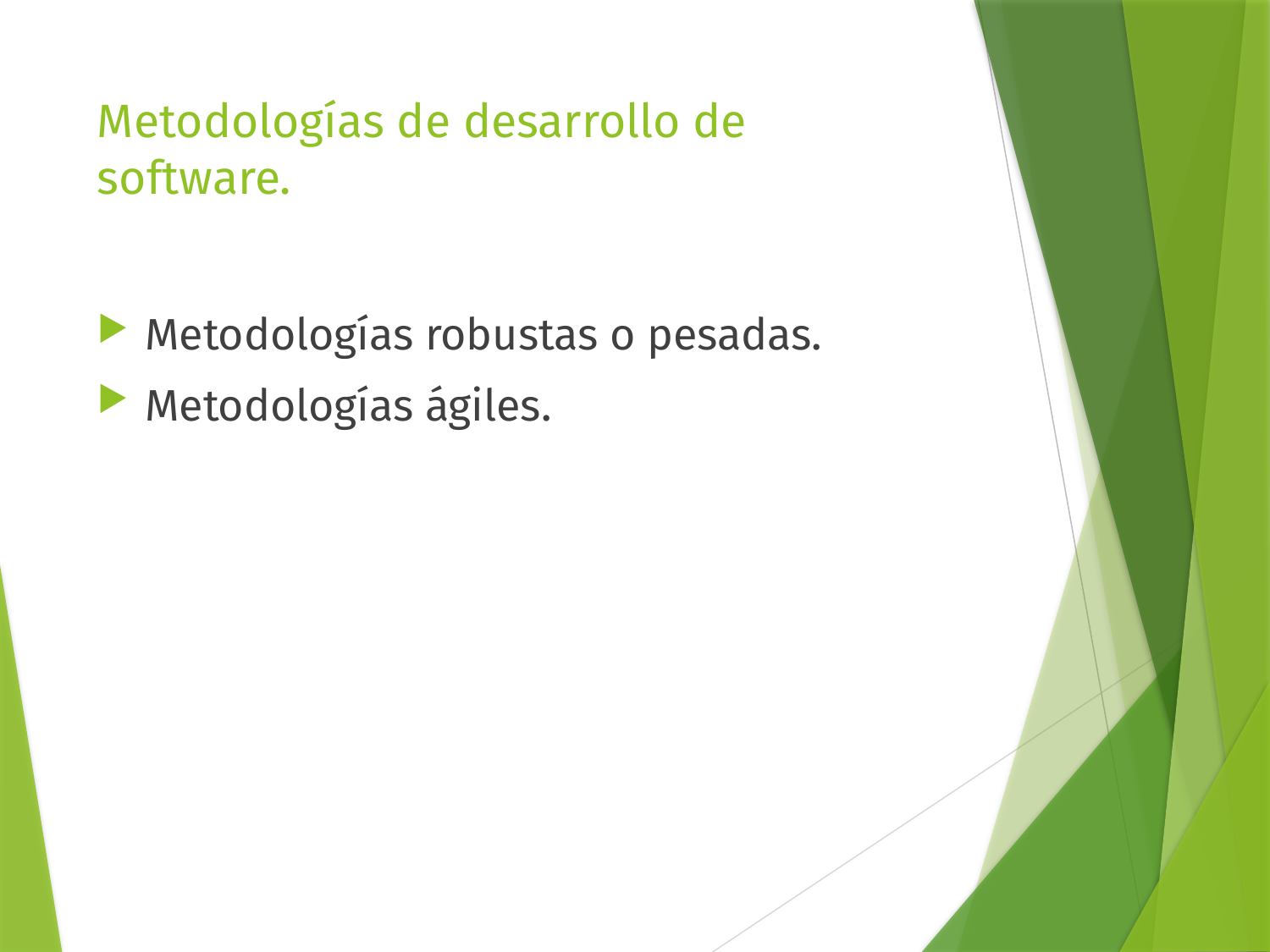

# Metodologías de desarrollo de software.
Metodologías robustas o pesadas.
Metodologías ágiles.